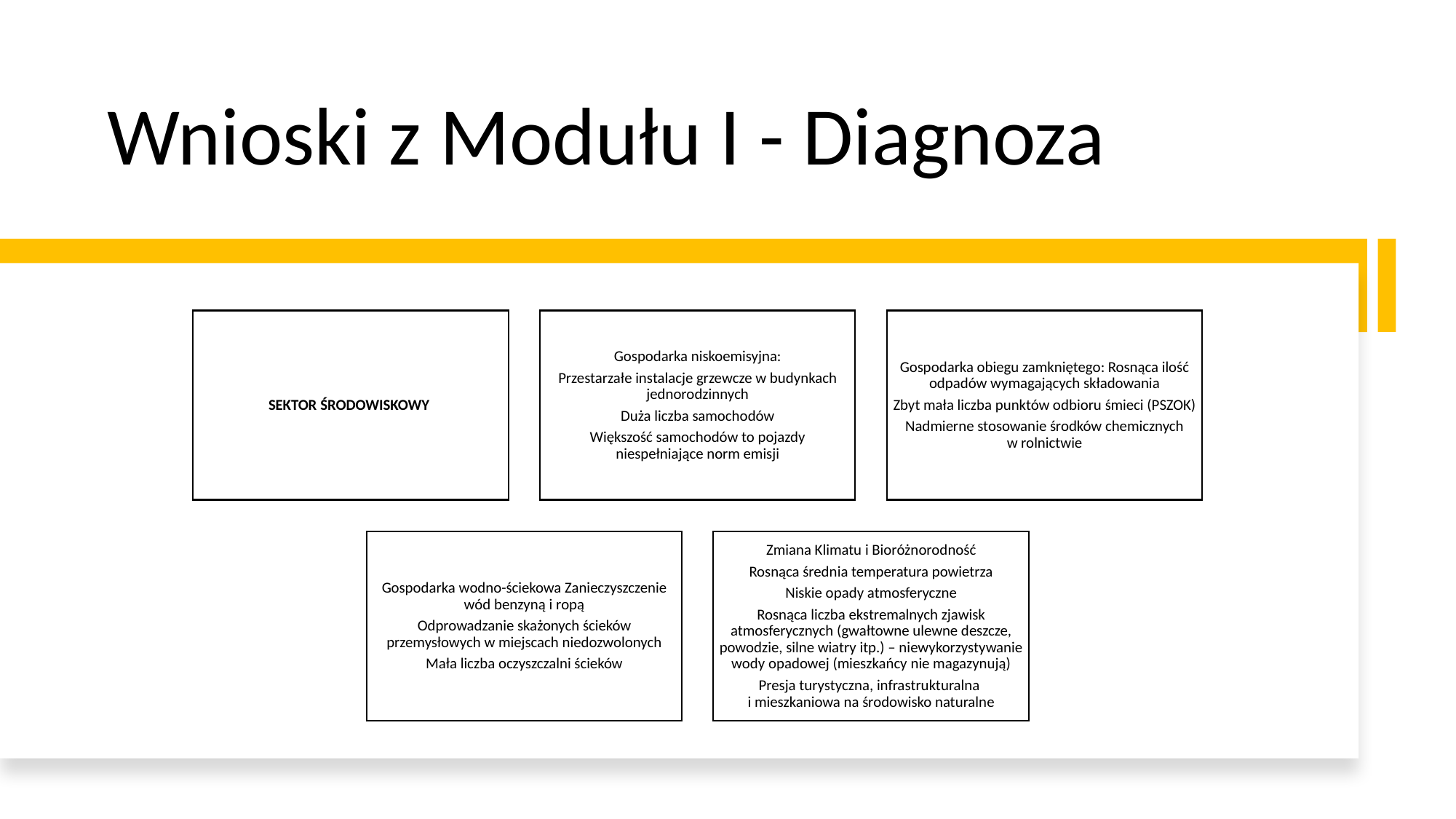

# Wnioski z Modułu I - Diagnoza

SEKTOR ŚRODOWISKOWY
Gospodarka niskoemisyjna:
Przestarzałe instalacje grzewcze w budynkach jednorodzinnych
Duża liczba samochodów
Większość samochodów to pojazdy niespełniające norm emisji
Gospodarka obiegu zamkniętego: Rosnąca ilość odpadów wymagających składowania
Zbyt mała liczba punktów odbioru śmieci (PSZOK)
Nadmierne stosowanie środków chemicznych w rolnictwie
Gospodarka wodno-ściekowa Zanieczyszczenie wód benzyną i ropą
Odprowadzanie skażonych ścieków przemysłowych w miejscach niedozwolonych
Mała liczba oczyszczalni ścieków
Zmiana Klimatu i Bioróżnorodność
Rosnąca średnia temperatura powietrza
Niskie opady atmosferyczne
Rosnąca liczba ekstremalnych zjawisk atmosferycznych (gwałtowne ulewne deszcze, powodzie, silne wiatry itp.) – niewykorzystywanie wody opadowej (mieszkańcy nie magazynują)
Presja turystyczna, infrastrukturalna  i mieszkaniowa na środowisko naturalne